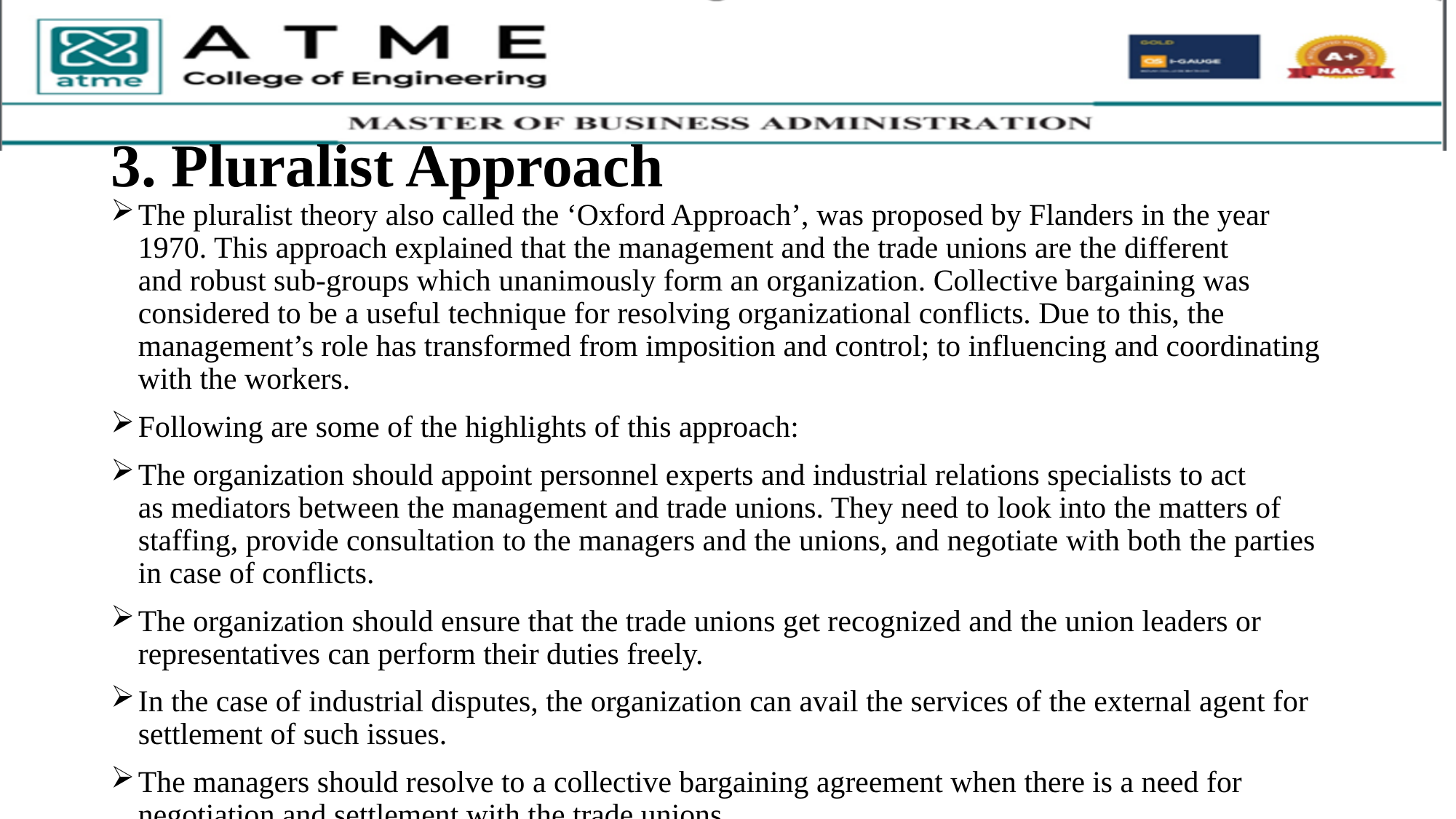

# 3. Pluralist Approach
The pluralist theory also called the ‘Oxford Approach’, was proposed by Flanders in the year 1970. This approach explained that the management and the trade unions are the different and robust sub-groups which unanimously form an organization. Collective bargaining was considered to be a useful technique for resolving organizational conflicts. Due to this, the management’s role has transformed from imposition and control; to influencing and coordinating with the workers.
Following are some of the highlights of this approach:
The organization should appoint personnel experts and industrial relations specialists to act as mediators between the management and trade unions. They need to look into the matters of staffing, provide consultation to the managers and the unions, and negotiate with both the parties in case of conflicts.
The organization should ensure that the trade unions get recognized and the union leaders or representatives can perform their duties freely.
In the case of industrial disputes, the organization can avail the services of the external agent for settlement of such issues.
The managers should resolve to a collective bargaining agreement when there is a need for negotiation and settlement with the trade unions.